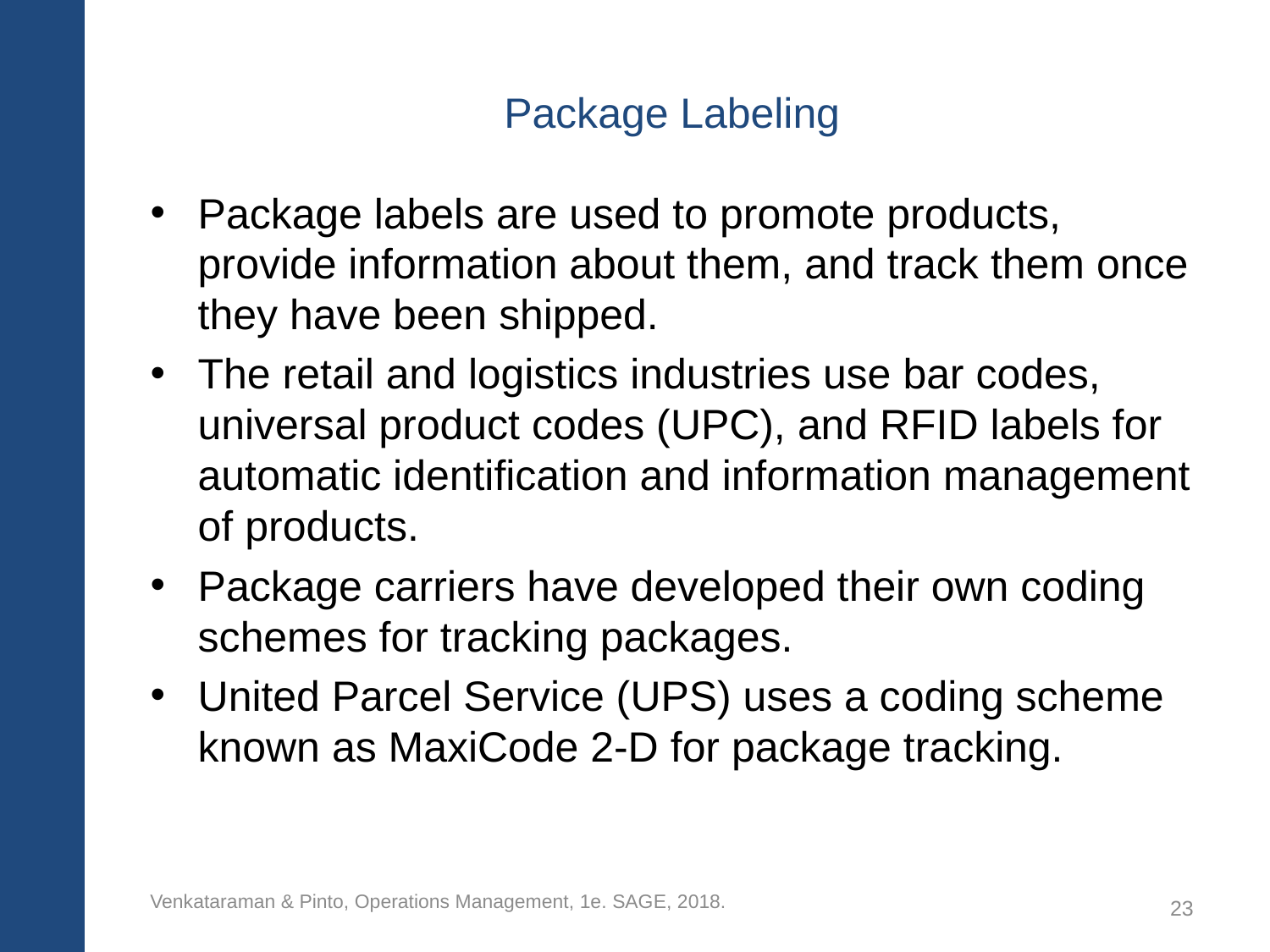

# Package Labeling
Package labels are used to promote products, provide information about them, and track them once they have been shipped.
The retail and logistics industries use bar codes, universal product codes (UPC), and RFID labels for automatic identification and information management of products.
Package carriers have developed their own coding schemes for tracking packages.
United Parcel Service (UPS) uses a coding scheme known as MaxiCode 2-D for package tracking.

Venkataraman & Pinto, Operations Management, 1e. SAGE, 2018.
23